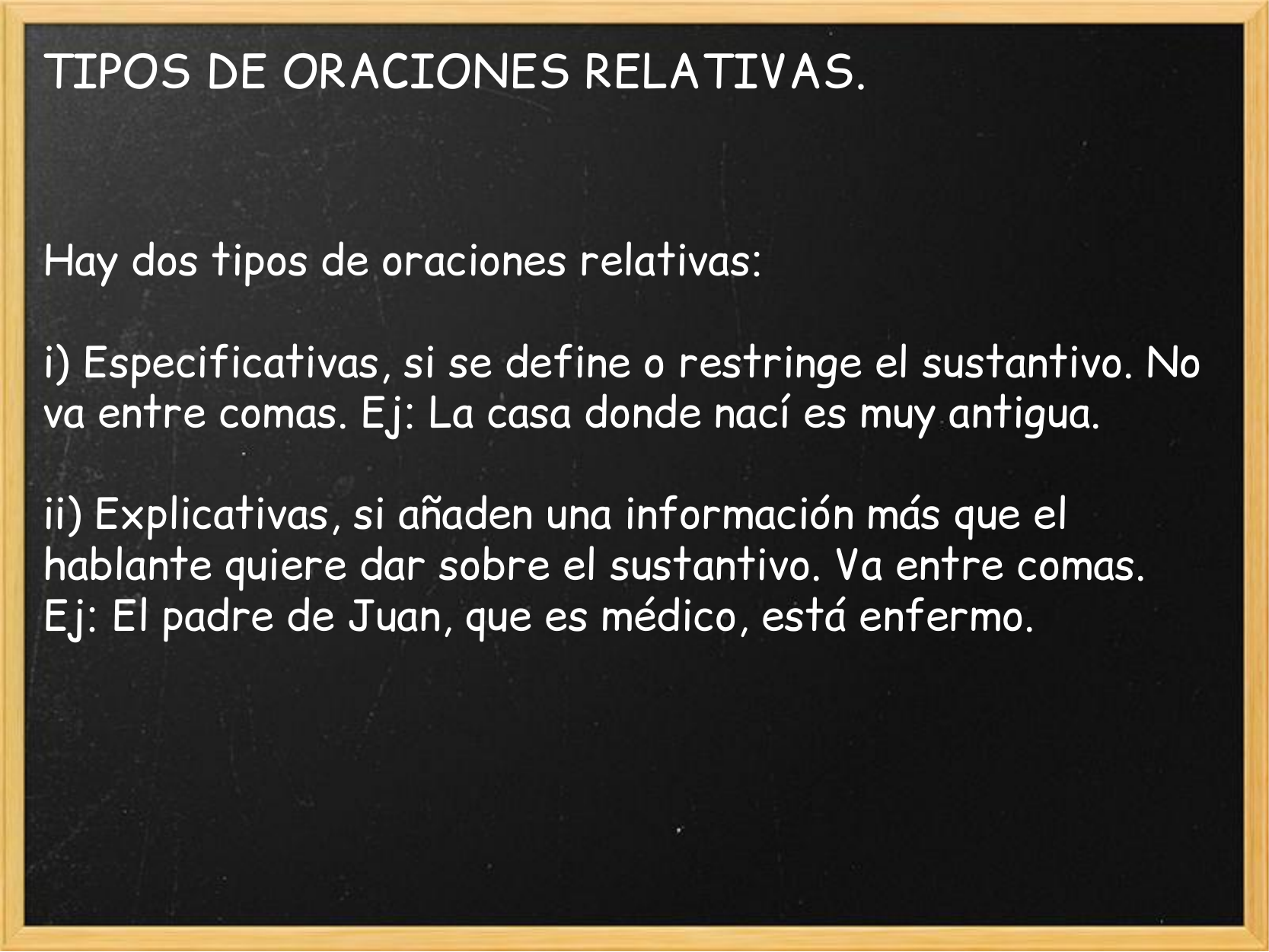

# TIPOS DE ORACIONES RELATIVAS.
Hay dos tipos de oraciones relativas:

i) Especificativas, si se define o restringe el sustantivo. No va entre comas. Ej: La casa donde nací es muy antigua.

ii) Explicativas, si añaden una información más que el hablante quiere dar sobre el sustantivo. Va entre comas.
Ej: El padre de Juan, que es médico, está enfermo.